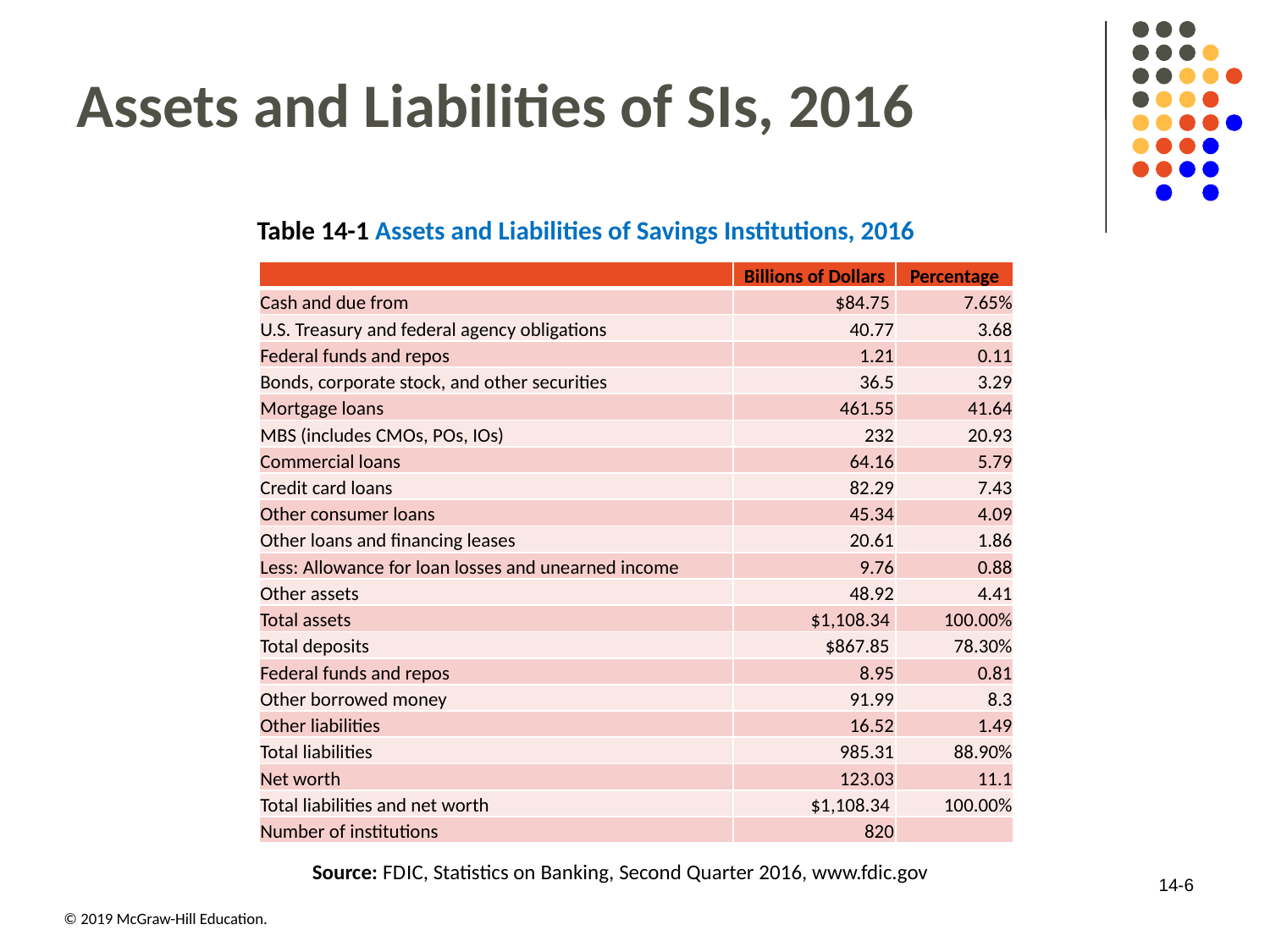

# Assets and Liabilities of S I s, 2016
Table 14-1 Assets and Liabilities of Savings Institutions, 2016
| Blank | Billions of Dollars | Percentage |
| --- | --- | --- |
| Cash and due from | $84.75 | 7.65% |
| U.S. Treasury and federal agency obligations | 40.77 | 3.68 |
| Federal funds and repos | 1.21 | 0.11 |
| Bonds, corporate stock, and other securities | 36.5 | 3.29 |
| Mortgage loans | 461.55 | 41.64 |
| MBS (includes CMOs, POs, IOs) | 232 | 20.93 |
| Commercial loans | 64.16 | 5.79 |
| Credit card loans | 82.29 | 7.43 |
| Other consumer loans | 45.34 | 4.09 |
| Other loans and financing leases | 20.61 | 1.86 |
| Less: Allowance for loan losses and unearned income | 9.76 | 0.88 |
| Other assets | 48.92 | 4.41 |
| Total assets | $1,108.34 | 100.00% |
| Total deposits | $867.85 | 78.30% |
| Federal funds and repos | 8.95 | 0.81 |
| Other borrowed money | 91.99 | 8.3 |
| Other liabilities | 16.52 | 1.49 |
| Total liabilities | 985.31 | 88.90% |
| Net worth | 123.03 | 11.1 |
| Total liabilities and net worth | $1,108.34 | 100.00% |
| Number of institutions | 820 |  |
Source: F D I C, Statistics on Banking, Second Quarter 2016, www.fdic.gov
14-6